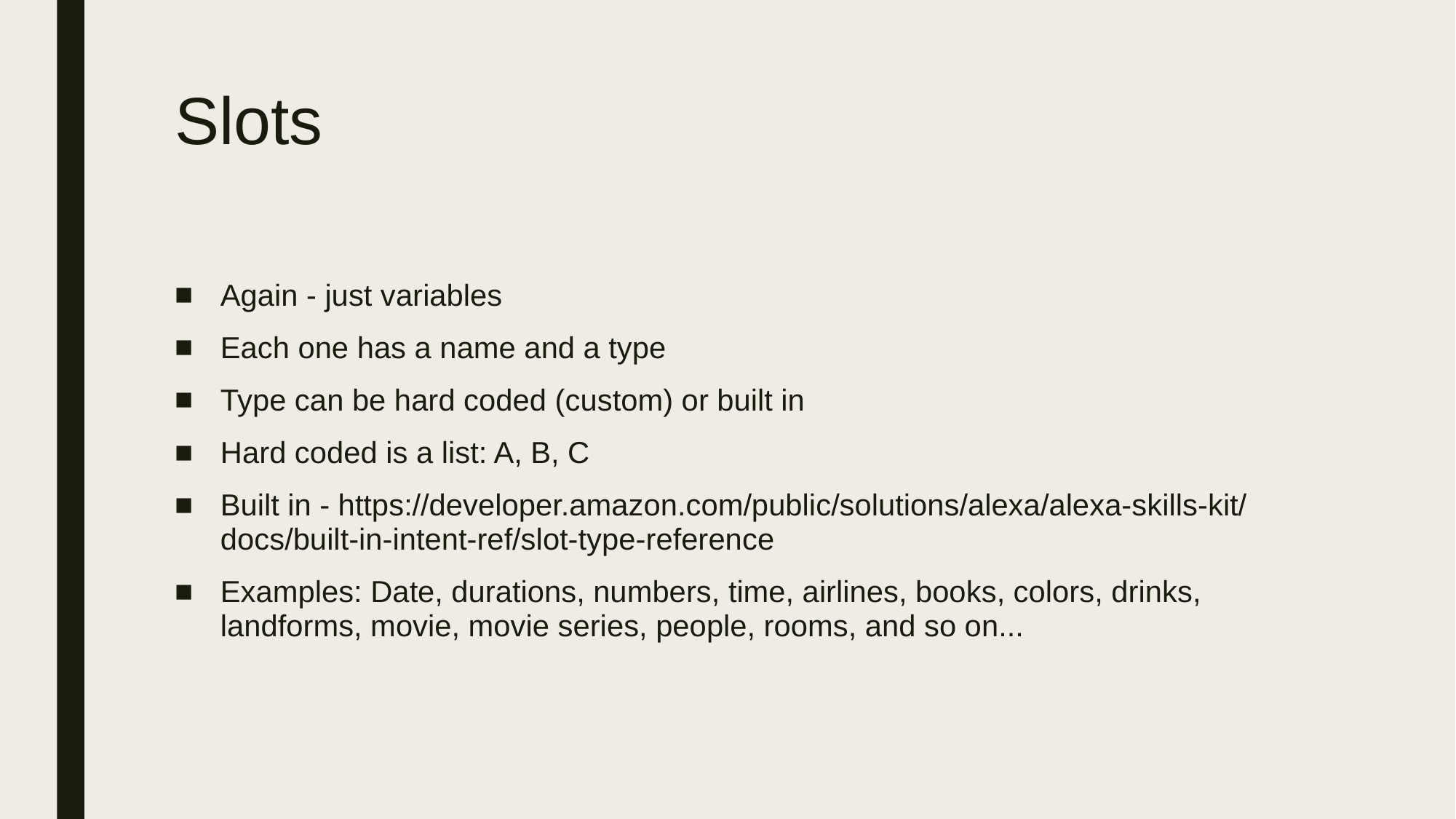

# Slots
Again - just variables
Each one has a name and a type
Type can be hard coded (custom) or built in
Hard coded is a list: A, B, C
Built in - https://developer.amazon.com/public/solutions/alexa/alexa-skills-kit/docs/built-in-intent-ref/slot-type-reference
Examples: Date, durations, numbers, time, airlines, books, colors, drinks, landforms, movie, movie series, people, rooms, and so on...